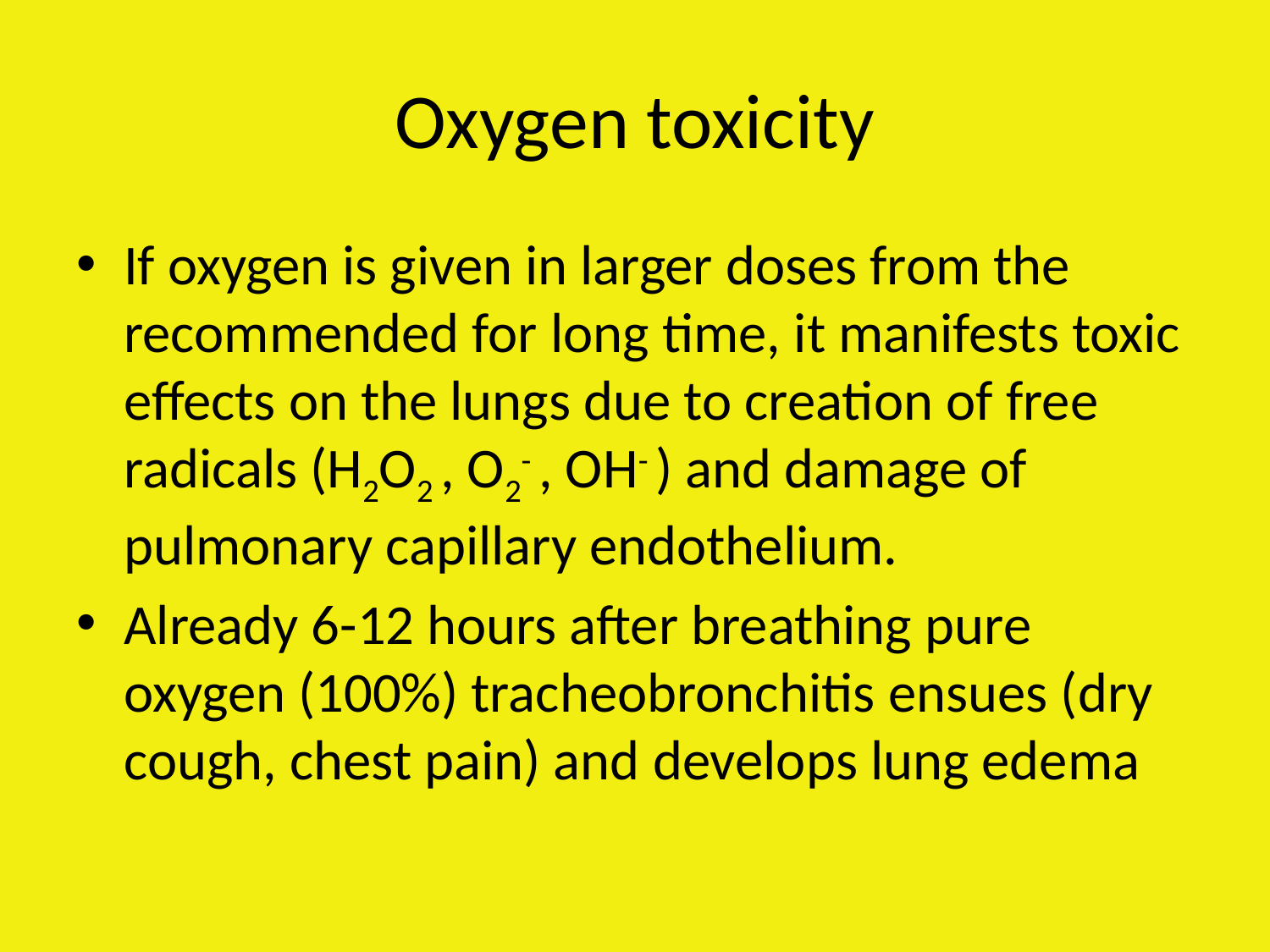

# Oxygen toxicity
If oxygen is given in larger doses from the recommended for long time, it manifests toxic effects on the lungs due to creation of free radicals (H2O2 , O2- , OH- ) and damage of pulmonary capillary endothelium.
Already 6-12 hours after breathing pure oxygen (100%) tracheobronchitis ensues (dry cough, chest pain) and develops lung edema